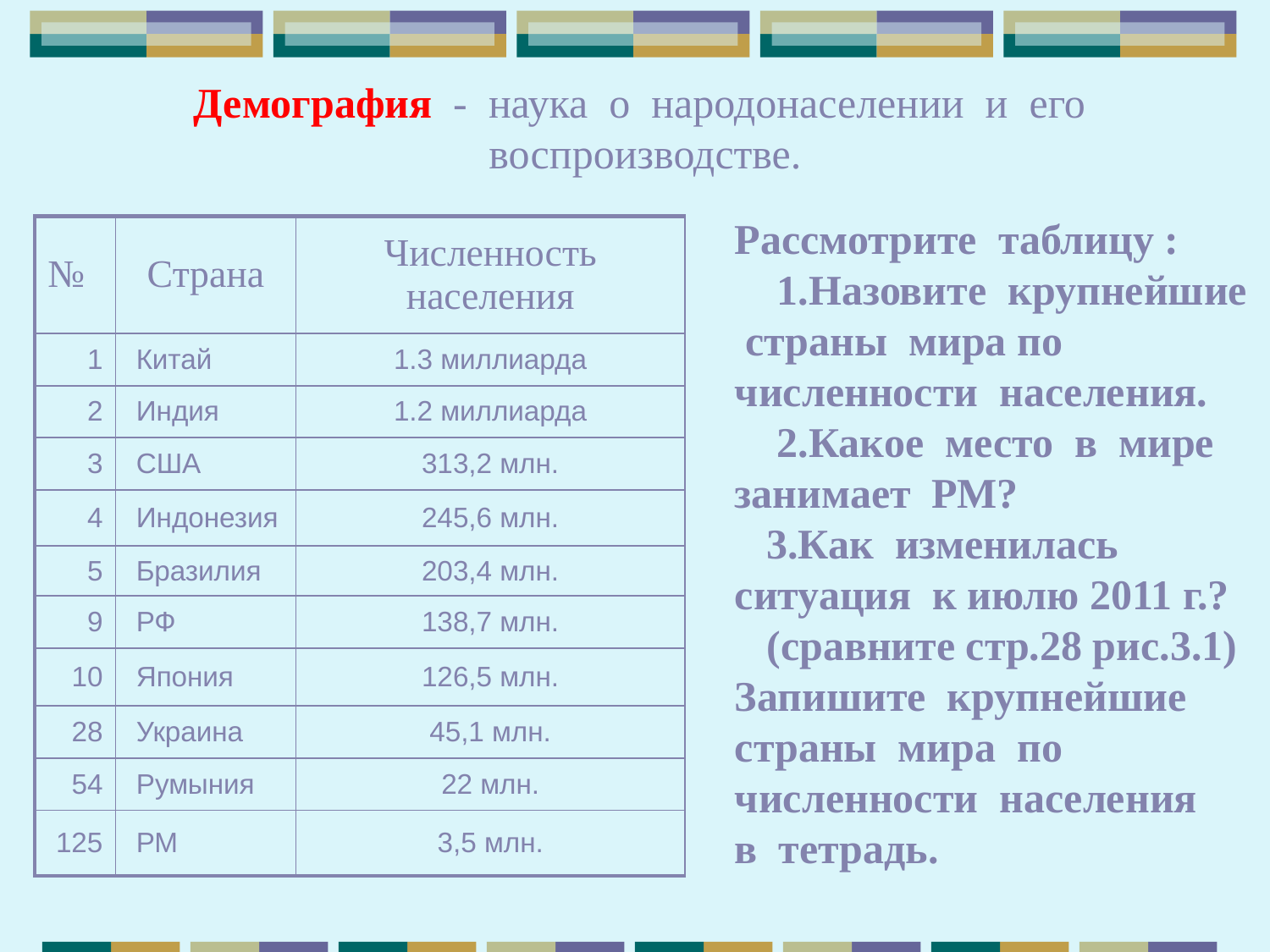

# Демография  -  наука  о  народонаселении  и  его  воспроизводстве.
Рассмотрите  таблицу :
    1.Назовите  крупнейшие  страны  мира по численности  населения.
    2.Какое  место  в  мире  занимает  РМ?
   3.Как  изменилась  ситуация  к июлю 2011 г.?
   (сравните стр.28 рис.3.1) Запишите  крупнейшие страны  мира  по  численности  населения    в  тетрадь.

| № | Страна | Численность населения |
| --- | --- | --- |
| 1 | Китай | 1.3 миллиарда |
| 2 | Индия | 1.2 миллиарда |
| 3 | США | 313,2 млн. |
| 4 | Индонезия | 245,6 млн. |
| 5 | Бразилия | 203,4 млн. |
| 9 | РФ | 138,7 млн. |
| 10 | Япония | 126,5 млн. |
| 28 | Украина | 45,1 млн. |
| 54 | Румыния | 22 млн. |
| 125 | РМ | 3,5 млн. |